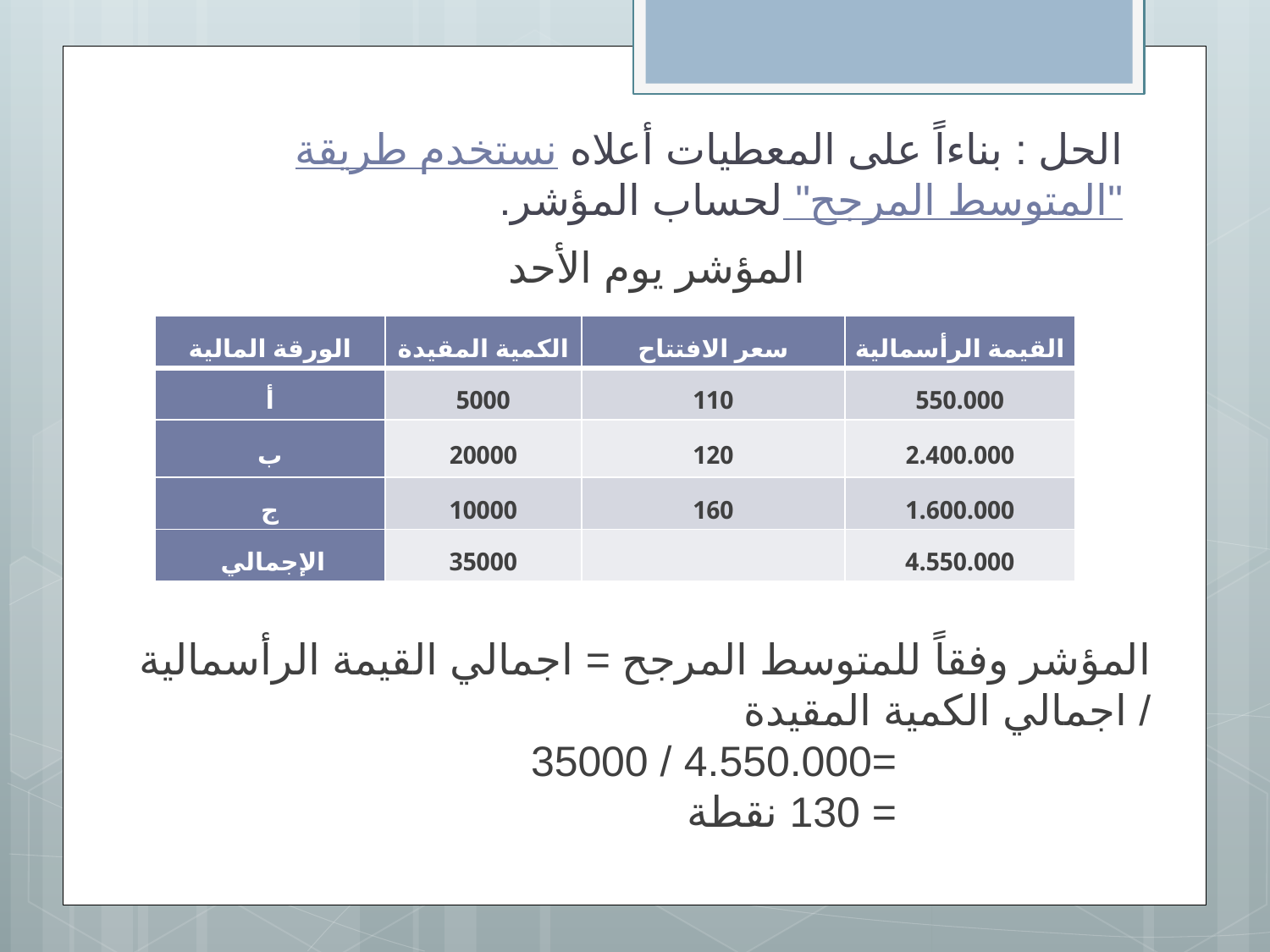

الحل : بناءاً على المعطيات أعلاه نستخدم طريقة "المتوسط المرجح" لحساب المؤشر.

المؤشر يوم الأحد
| الورقة المالية | الكمية المقيدة | سعر الافتتاح | القيمة الرأسمالية |
| --- | --- | --- | --- |
| أ | 5000 | 110 | 550.000 |
| ب | 20000 | 120 | 2.400.000 |
| ج | 10000 | 160 | 1.600.000 |
| الإجمالي | 35000 |  | 4.550.000 |
المؤشر وفقاً للمتوسط المرجح = اجمالي القيمة الرأسمالية / اجمالي الكمية المقيدة
			=4.550.000 / 35000
			= 130 نقطة